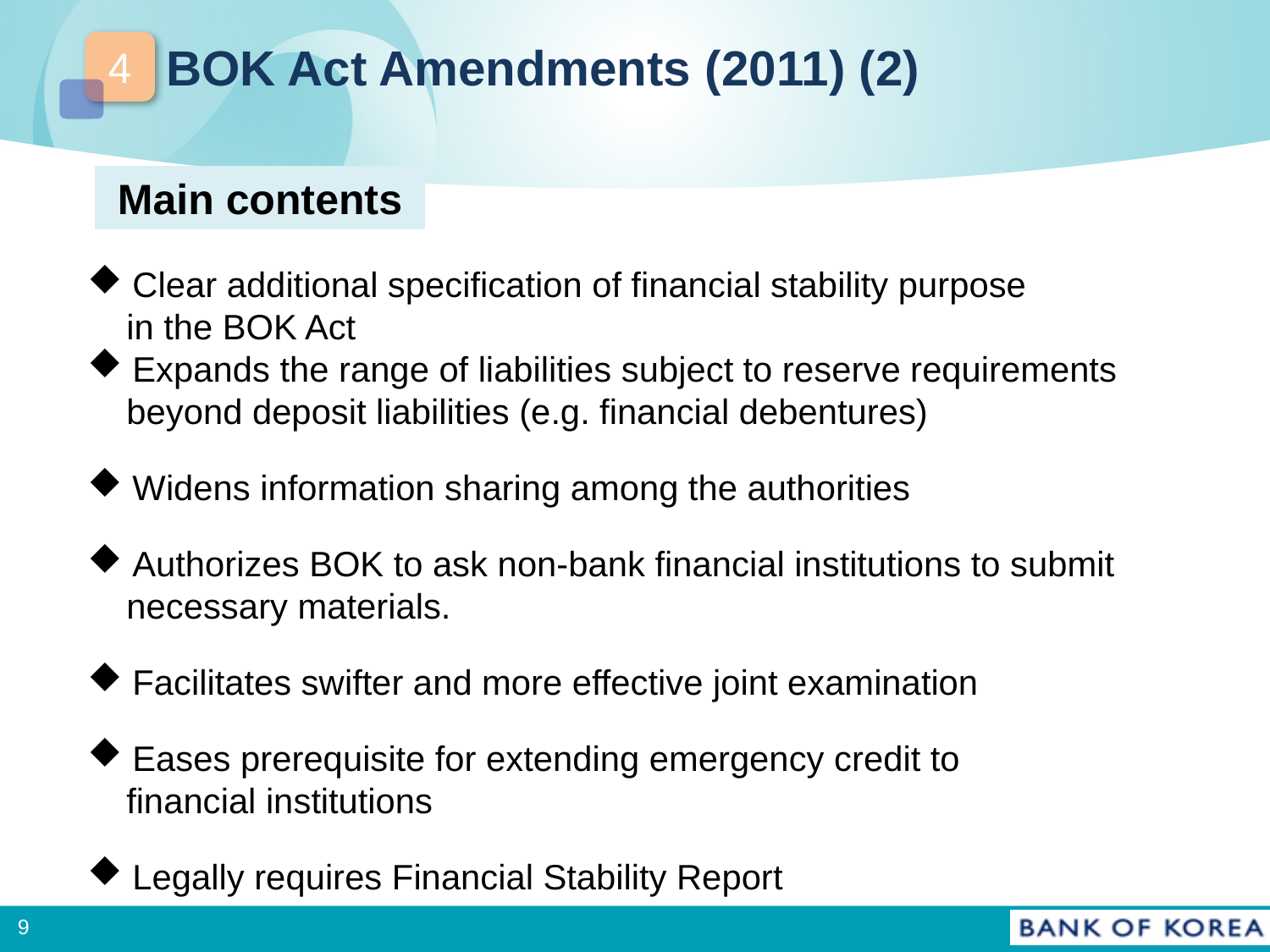

BOK Act Amendments (2011) (2)
4

Main contents
 Clear additional specification of financial stability purpose
    in the BOK Act
 Expands the range of liabilities subject to reserve requirements
    beyond deposit liabilities (e.g. financial debentures)

 Widens information sharing among the authorities

 Authorizes BOK to ask non-bank financial institutions to submit
    necessary materials.

 Facilitates swifter and more effective joint examination

 Eases prerequisite for extending emergency credit to
    financial institutions

 Legally requires Financial Stability Report
9